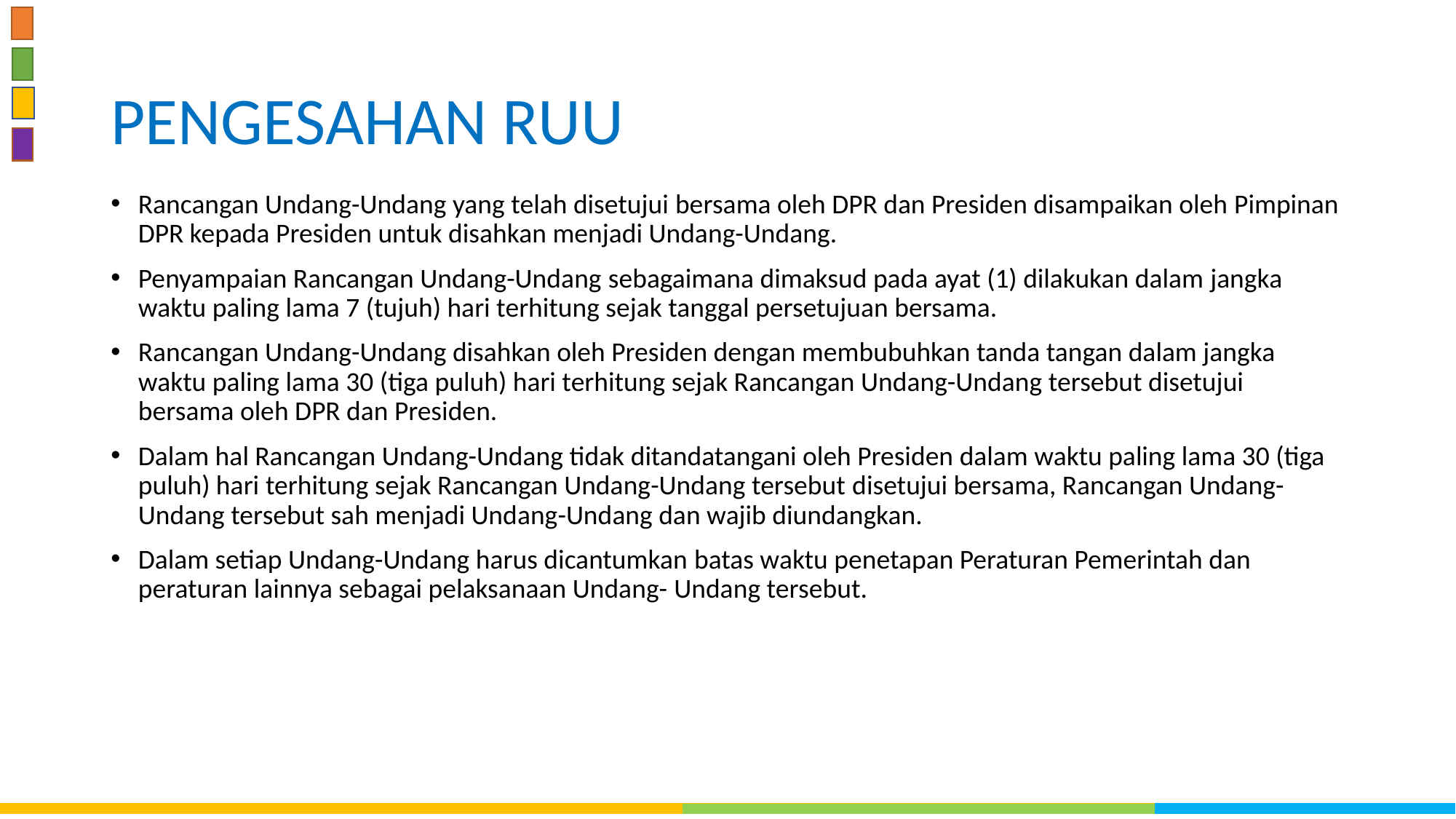

# PENGESAHAN RUU

Rancangan Undang-Undang yang telah disetujui bersama oleh DPR dan Presiden disampaikan oleh Pimpinan DPR kepada Presiden untuk disahkan menjadi Undang-Undang.
Penyampaian Rancangan Undang-Undang sebagaimana dimaksud pada ayat (1) dilakukan dalam jangka waktu paling lama 7 (tujuh) hari terhitung sejak tanggal persetujuan bersama.
Rancangan Undang-Undang disahkan oleh Presiden dengan membubuhkan tanda tangan dalam jangka waktu paling lama 30 (tiga puluh) hari terhitung sejak Rancangan Undang-Undang tersebut disetujui bersama oleh DPR dan Presiden.
Dalam hal Rancangan Undang-Undang tidak ditandatangani oleh Presiden dalam waktu paling lama 30 (tiga puluh) hari terhitung sejak Rancangan Undang-Undang tersebut disetujui bersama, Rancangan Undang-Undang tersebut sah menjadi Undang-Undang dan wajib diundangkan.
Dalam setiap Undang-Undang harus dicantumkan batas waktu penetapan Peraturan Pemerintah dan peraturan lainnya sebagai pelaksanaan Undang- Undang tersebut.